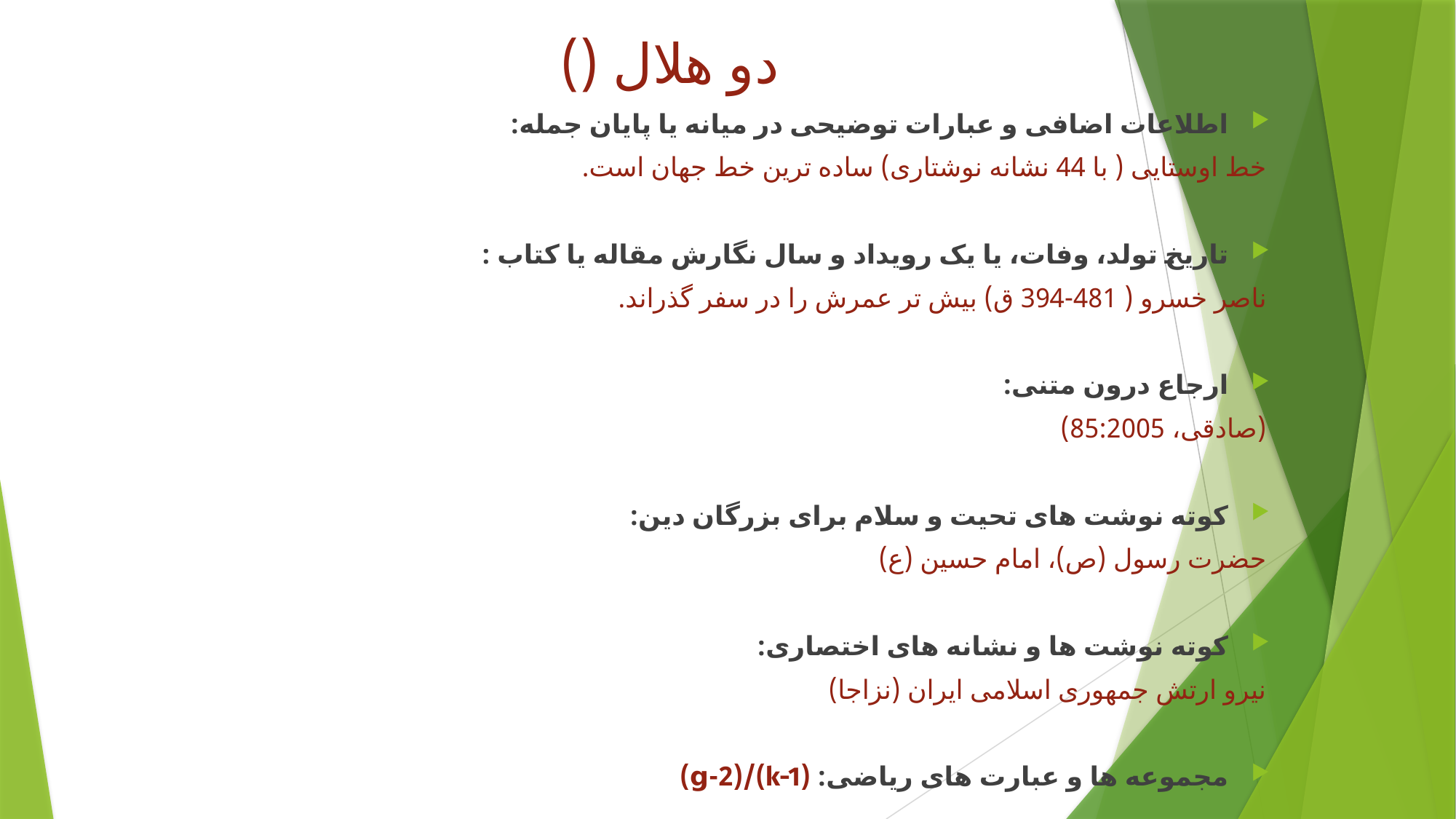

# دو هلال ()
اطلاعات اضافی و عبارات توضیحی در میانه یا پایان جمله:
خط اوستایی ( با 44 نشانه نوشتاری) ساده ترین خط جهان است.

تاریخ تولد، وفات، یا یک رویداد و سال نگارش مقاله یا کتاب :
ناصر خسرو ( 481-394 ق) بیش تر عمرش را در سفر گذراند.

ارجاع درون متنی:
(صادقی، 85:2005)

کوته نوشت های تحیت و سلام برای بزرگان دین:
حضرت رسول (ص)، امام حسین (ع)

کوته نوشت ها و نشانه های اختصاری:
نیرو ارتش جمهوری اسلامی ایران (نزاجا)

مجموعه ها و عبارت های ریاضی: (k-1)/(g-2)